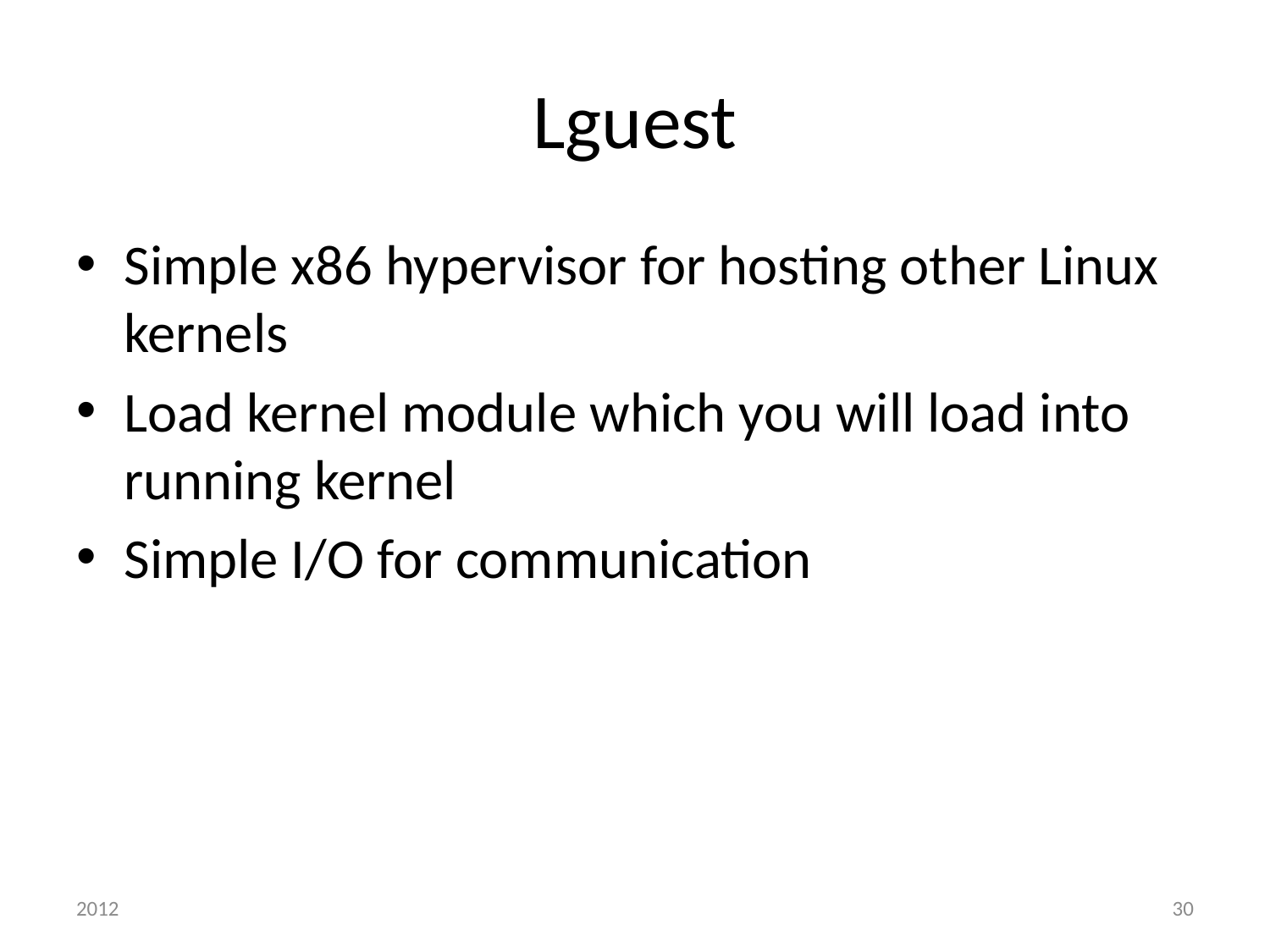

# Lguest
Simple x86 hypervisor for hosting other Linux kernels
Load kernel module which you will load into running kernel
Simple I/O for communication
2012

30